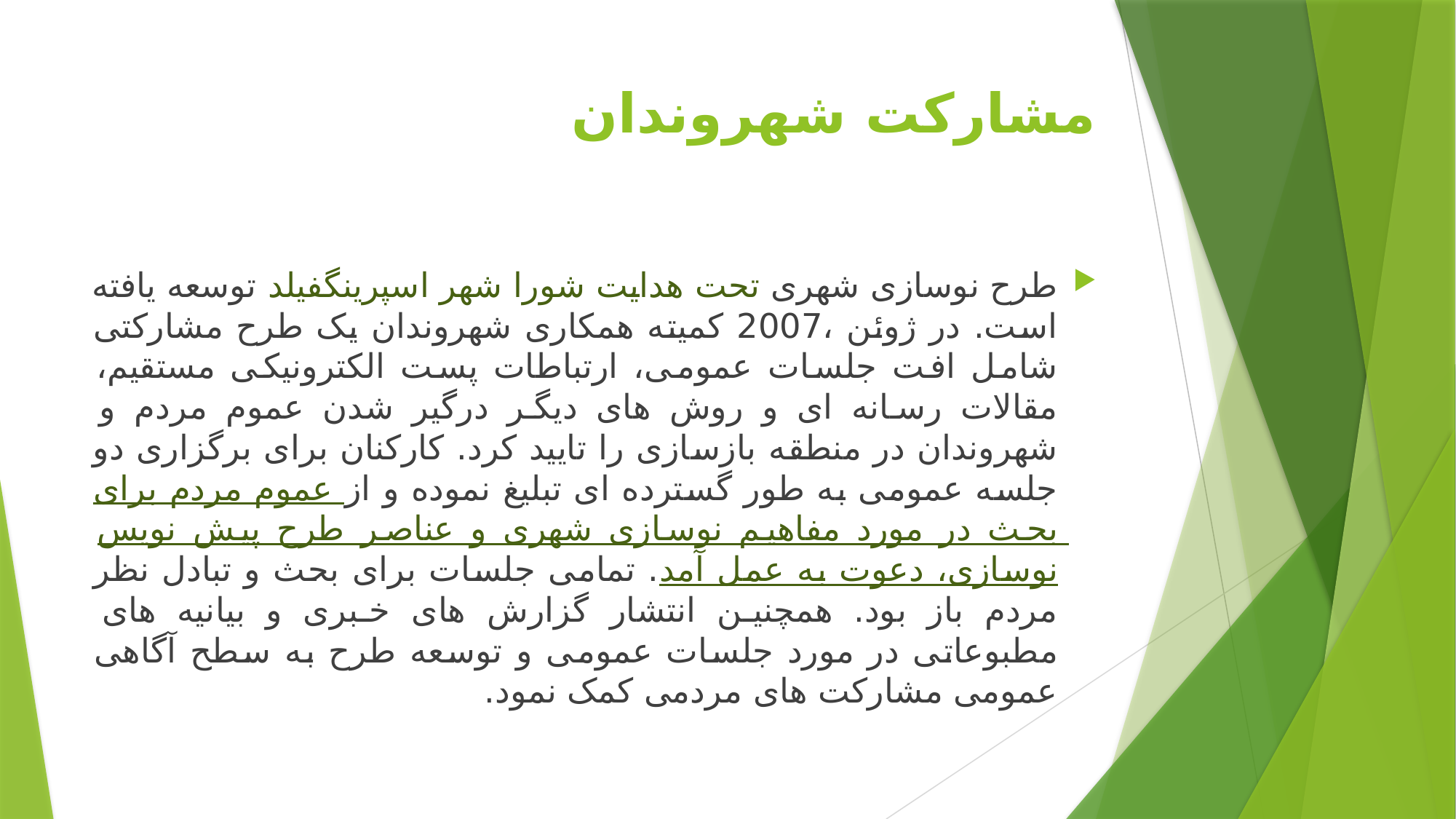

# مشارکت شهروندان
طرح نوسازی شهری تحت هدایت شورا شهر اسپرینگفیلد توسعه یافته است. در ژوئن ،2007 کمیته همکاری شهروندان یک طرح مشارکتی شامل افت جلسات عمومی، ارتباطات پست الکترونیکی مستقیم، مقالات رسانه ای و روش های دیگر درگیر شدن عموم مردم و شهروندان در منطقه بازسازی را تایید کرد. کارکنان برای برگزاری دو جلسه عمومی به طور گسترده ای تبلیغ نموده و از عموم مردم برای بحث در مورد مفاهیم نوسازی شهری و عناصر طرح پیش نویس نوسازی، دعوت به عمل آمد. تمامی جلسات برای بحث و تبادل نظر مردم باز بود. همچنین انتشار گزارش های خبری و بیانیه های مطبوعاتی در مورد جلسات عمومی و توسعه طرح به سطح آگاهی عمومی مشارکت های مردمی کمک نمود.